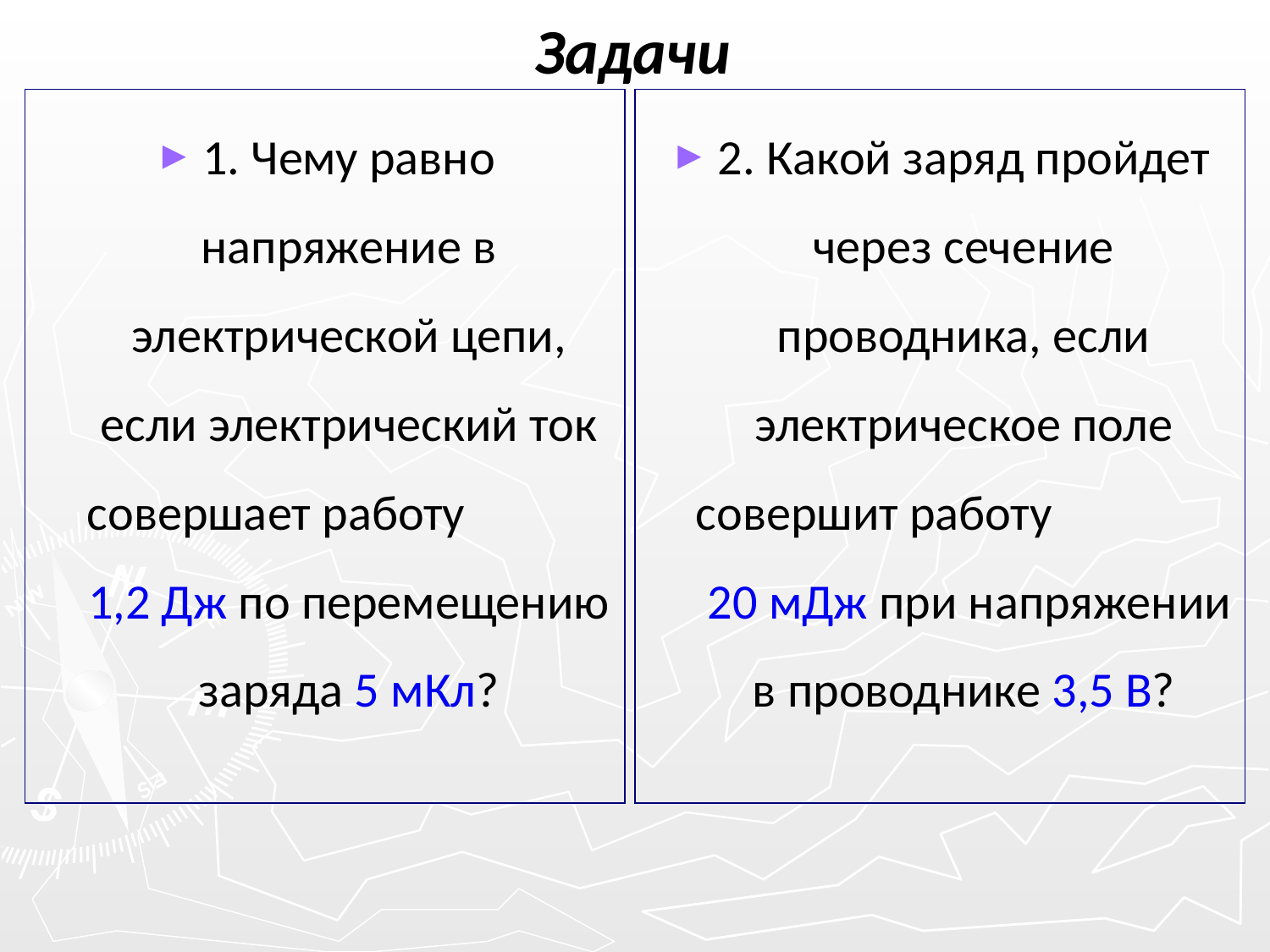

# Задачи
1. Чему равно напряжение в электрической цепи, если электрический ток совершает работу              1,2 Дж по перемещению заряда 5 мКл?
2. Какой заряд пройдет через сечение проводника, если электрическое поле совершит работу                  20 мДж при напряжении в проводнике 3,5 В?